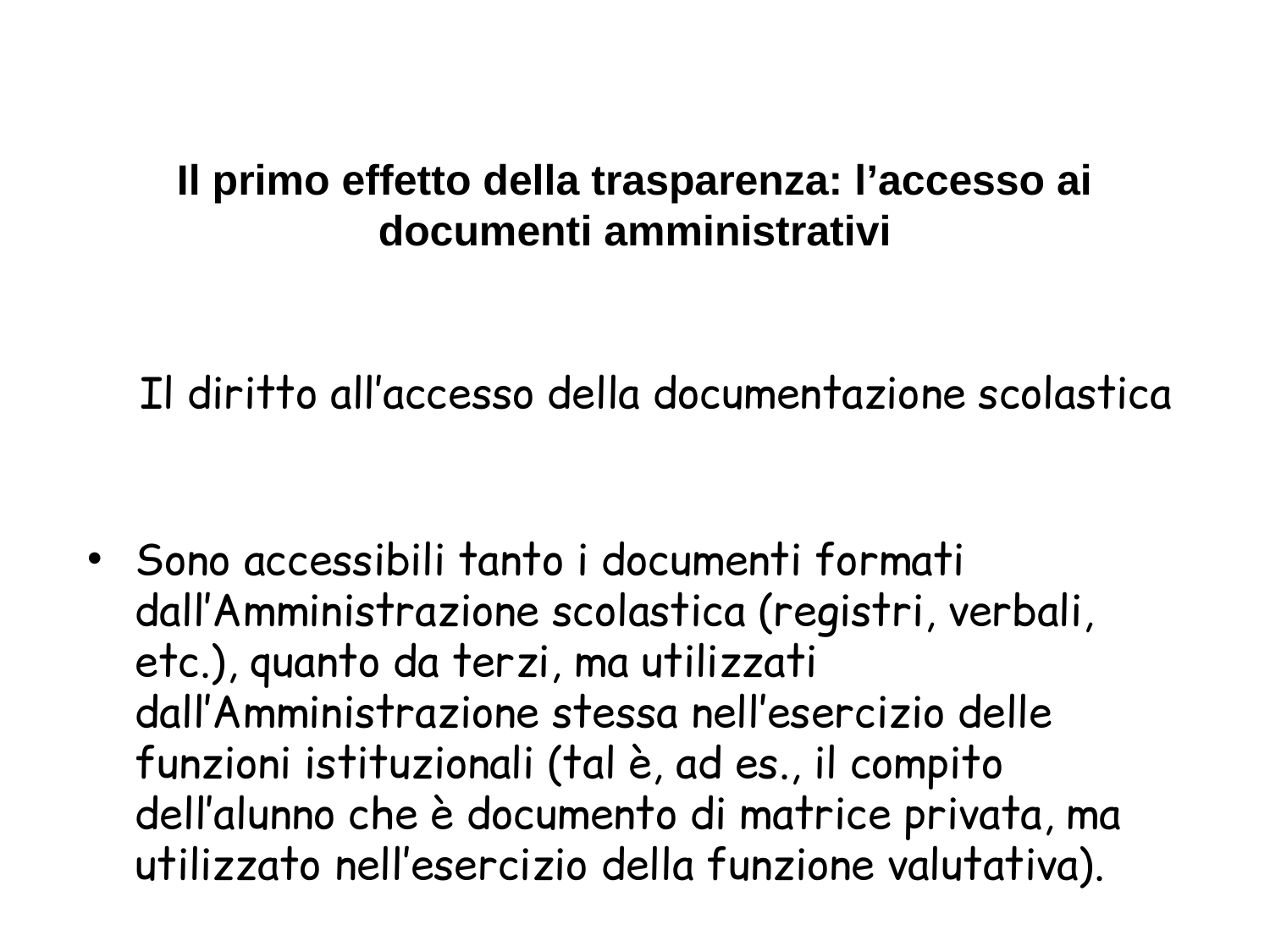

Il primo effetto della trasparenza: l’accesso ai documenti amministrativi
# Il diritto all’accesso della documentazione scolastica
Sono accessibili tanto i documenti formati dall’Amministrazione scolastica (registri, verbali, etc.), quanto da terzi, ma utilizzati dall’Amministrazione stessa nell’esercizio delle funzioni istituzionali (tal è, ad es., il compito dell’alunno che è documento di matrice privata, ma utilizzato nell’esercizio della funzione valutativa).